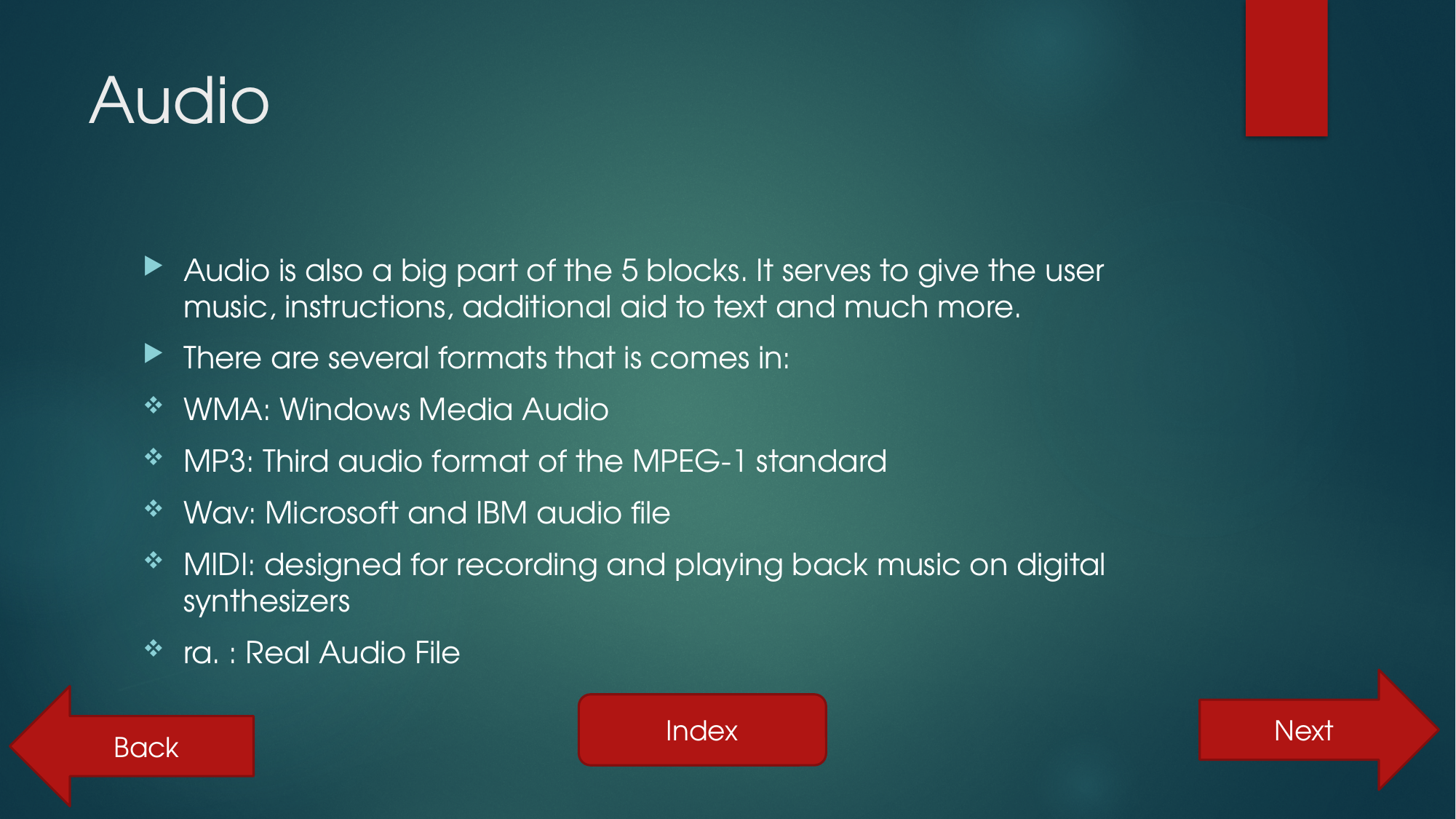

# Audio
Audio is also a big part of the 5 blocks. It serves to give the user music, instructions, additional aid to text and much more.
There are several formats that is comes in:
WMA: Windows Media Audio
MP3: Third audio format of the MPEG-1 standard
Wav: Microsoft and IBM audio file
MIDI: designed for recording and playing back music on digital synthesizers
ra. : Real Audio File

Next
Back
Index